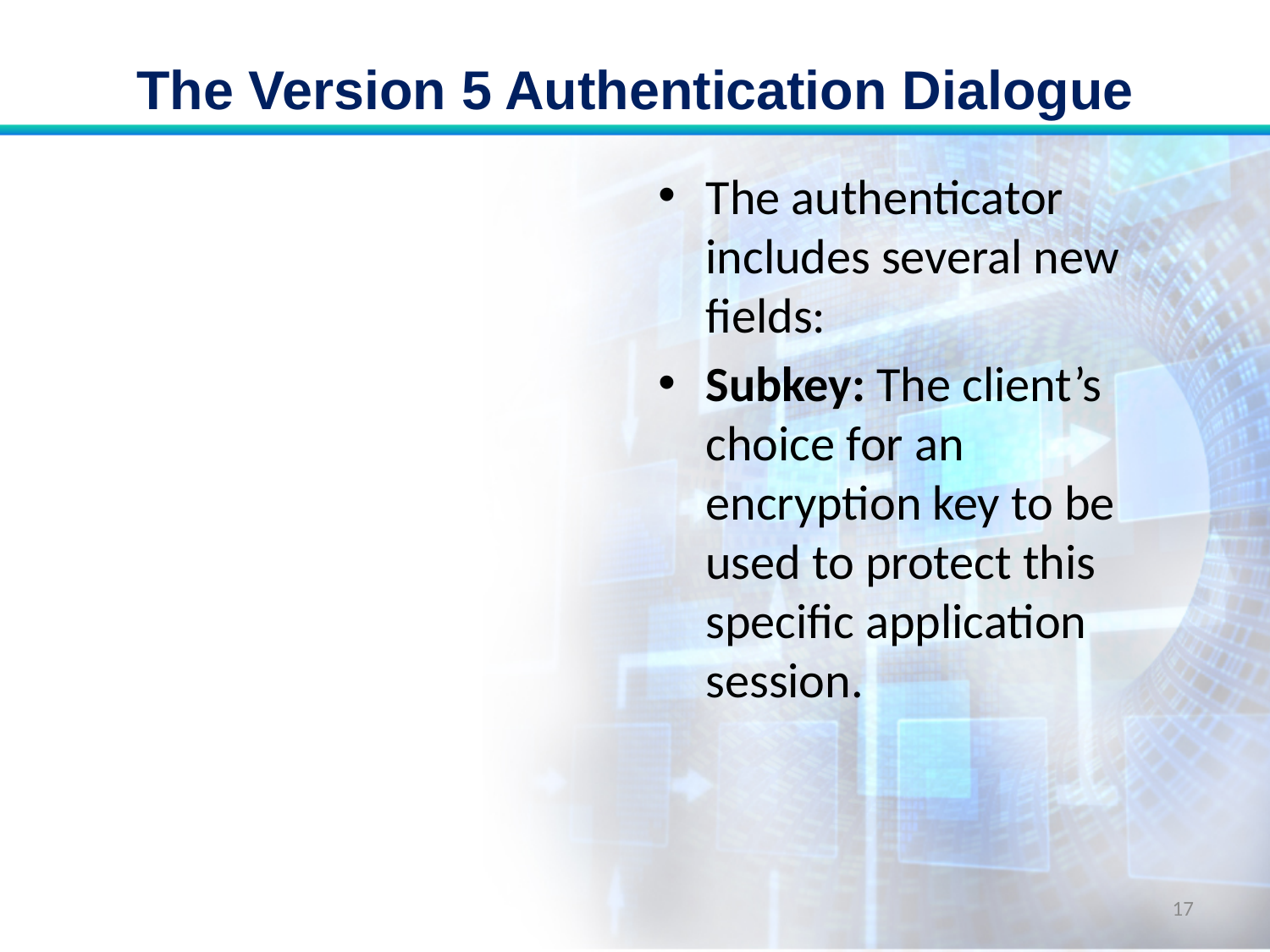

# The Version 5 Authentication Dialogue
The authenticator includes several new fields:
Subkey: The client’s choice for an encryption key to be used to protect this specific application session.
17